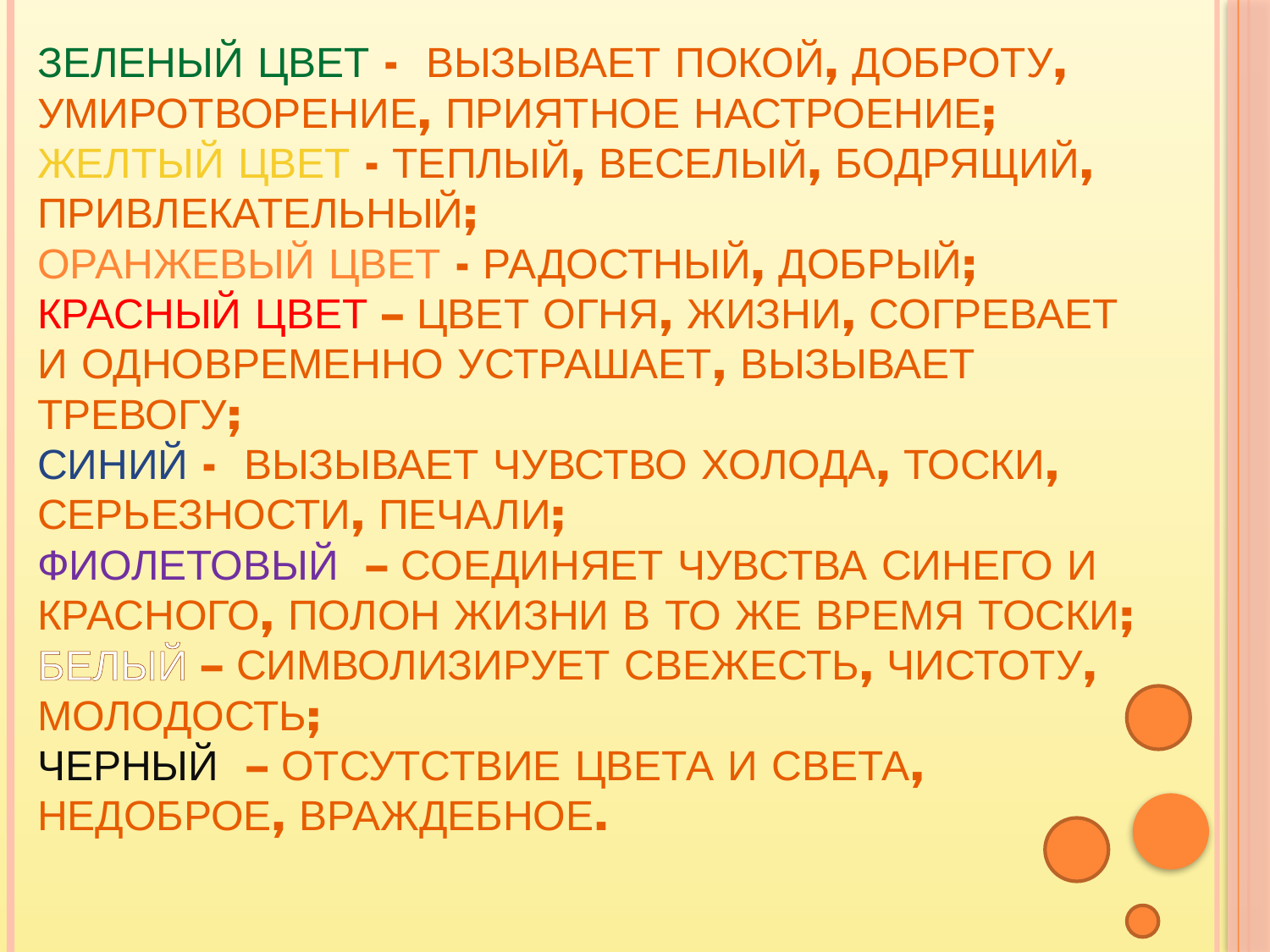

# Зеленый цвет -  вызывает покой, доброту, умиротворение, приятное настроение; Желтый цвет - теплый, веселый, бодрящий, привлекательный; Оранжевый цвет - радостный, добрый; Красный цвет – цвет огня, жизни, согревает и одновременно устрашает, вызывает тревогу; Синий -  вызывает чувство холода, тоски, серьезности, печали; Фиолетовый  – соединяет чувства синего и красного, полон жизни в то же время тоски; Белый – символизирует свежесть, чистоту, молодость; Черный  – отсутствие цвета и света, недоброе, враждебное.